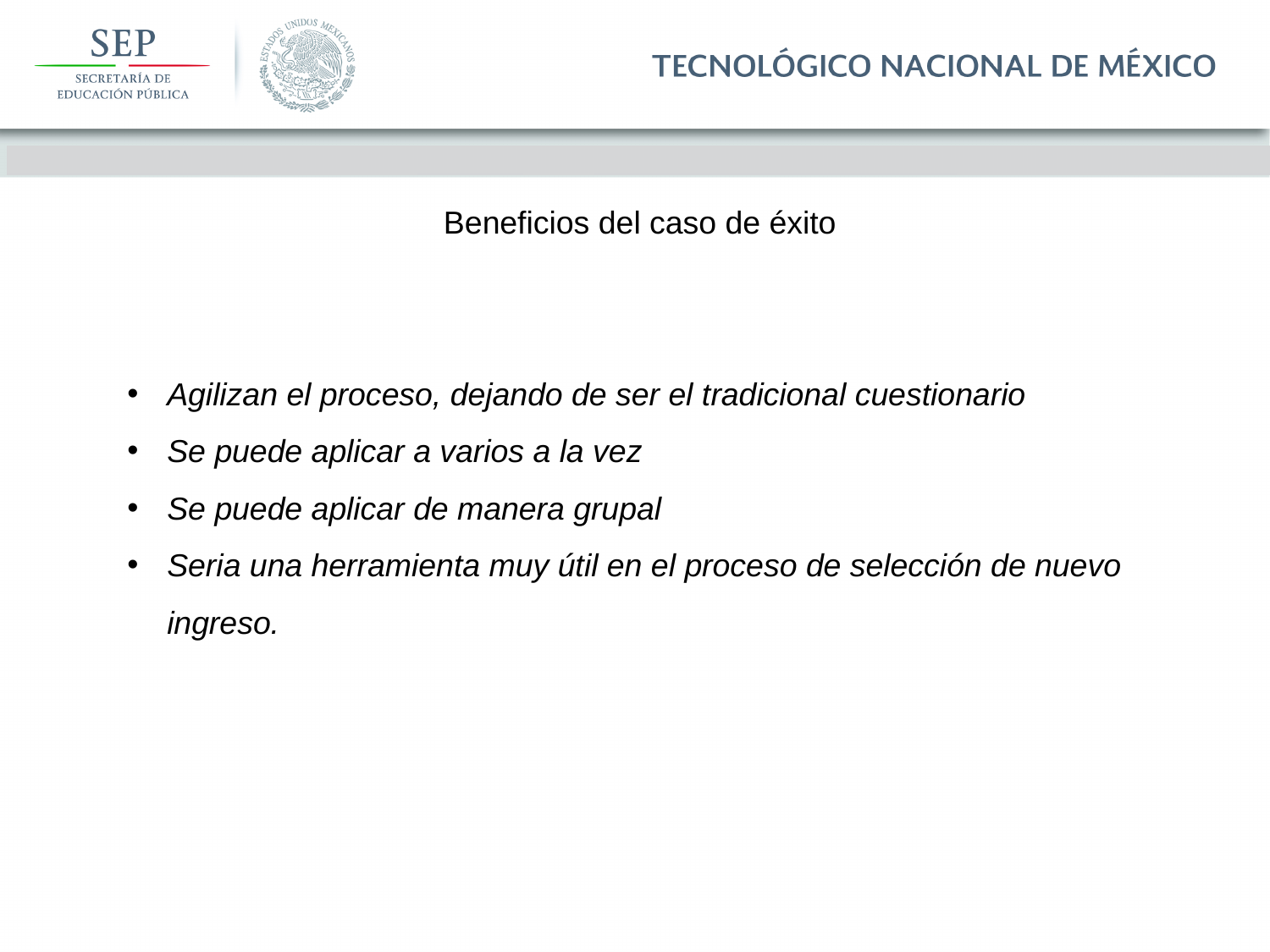

Beneficios del caso de éxito

Agilizan el proceso, dejando de ser el tradicional cuestionario
Se puede aplicar a varios a la vez
Se puede aplicar de manera grupal
Seria una herramienta muy útil en el proceso de selección de nuevo ingreso.